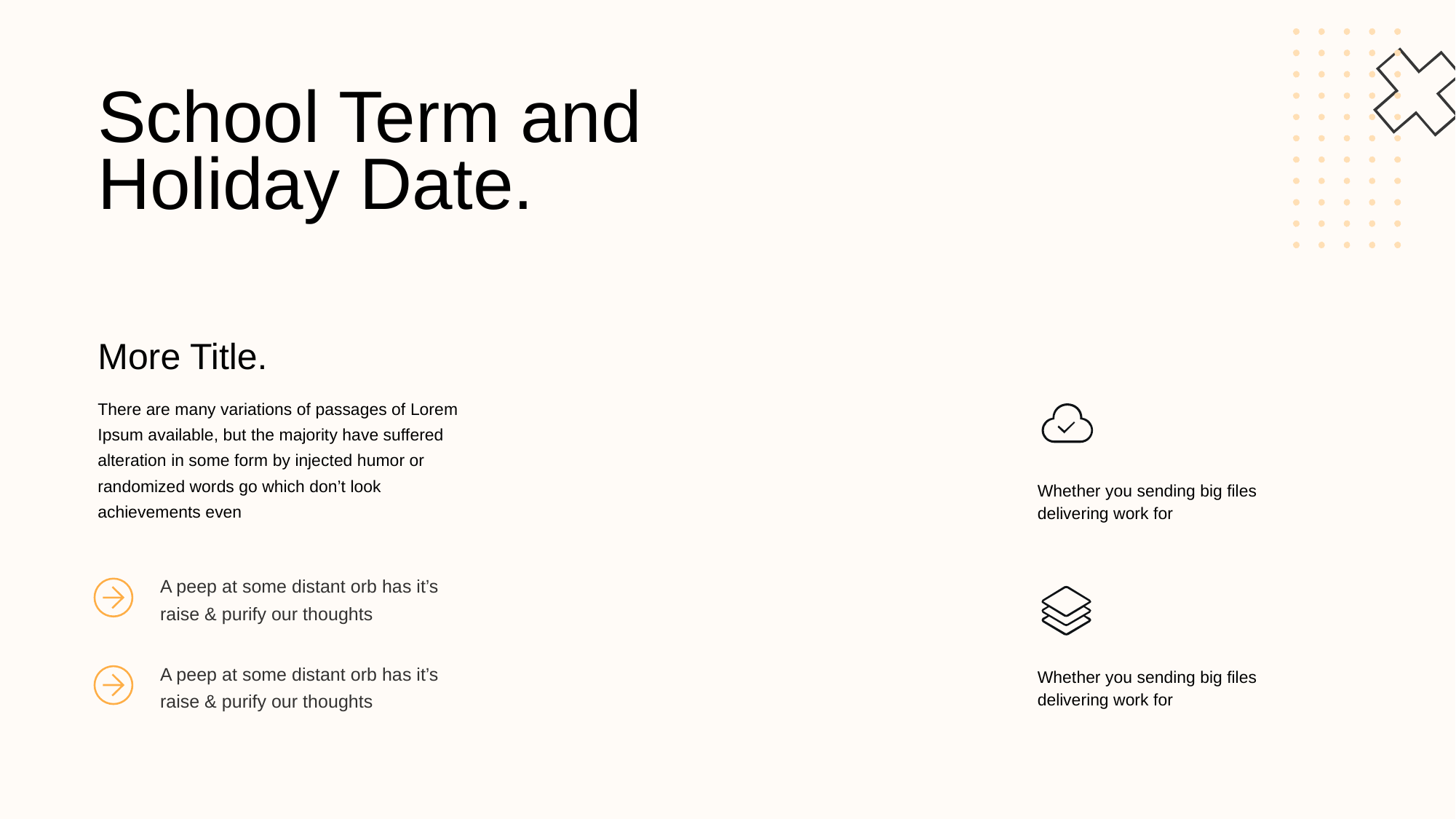

School Term and
Holiday Date.

More Title.
There are many variations of passages of Lorem Ipsum available, but the majority have suffered alteration in some form by injected humor or randomized words go which don’t look achievements even

Whether you sending big files delivering work for
A peep at some distant orb has it’s
raise & purify our thoughts

A peep at some distant orb has it’s
raise & purify our thoughts
Whether you sending big files delivering work for